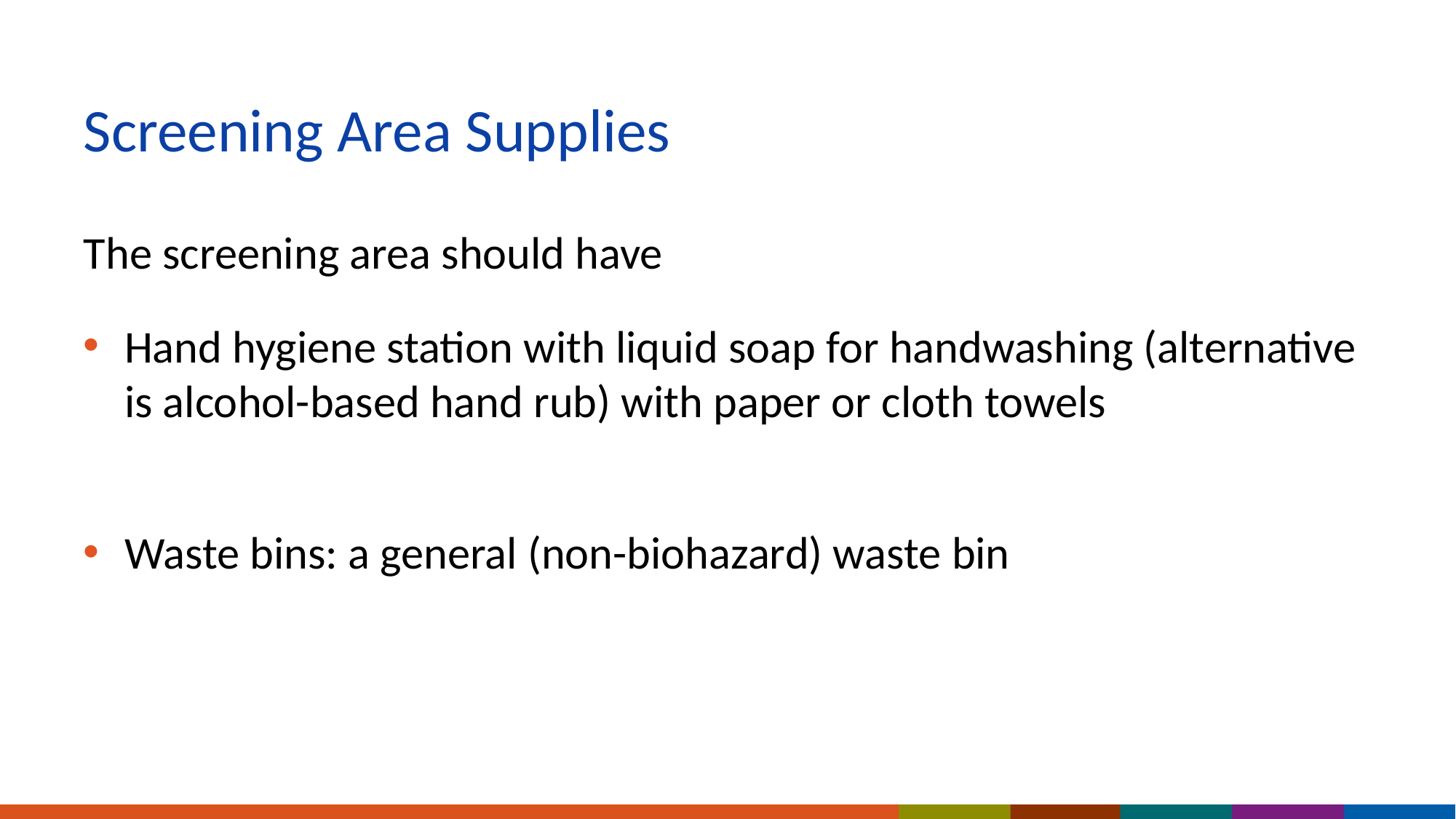

# Screening Area Supplies
The screening area should have
Hand hygiene station with liquid soap for handwashing (alternative is alcohol-based hand rub) with paper or cloth towels

Waste bins: a general (non-biohazard) waste bin